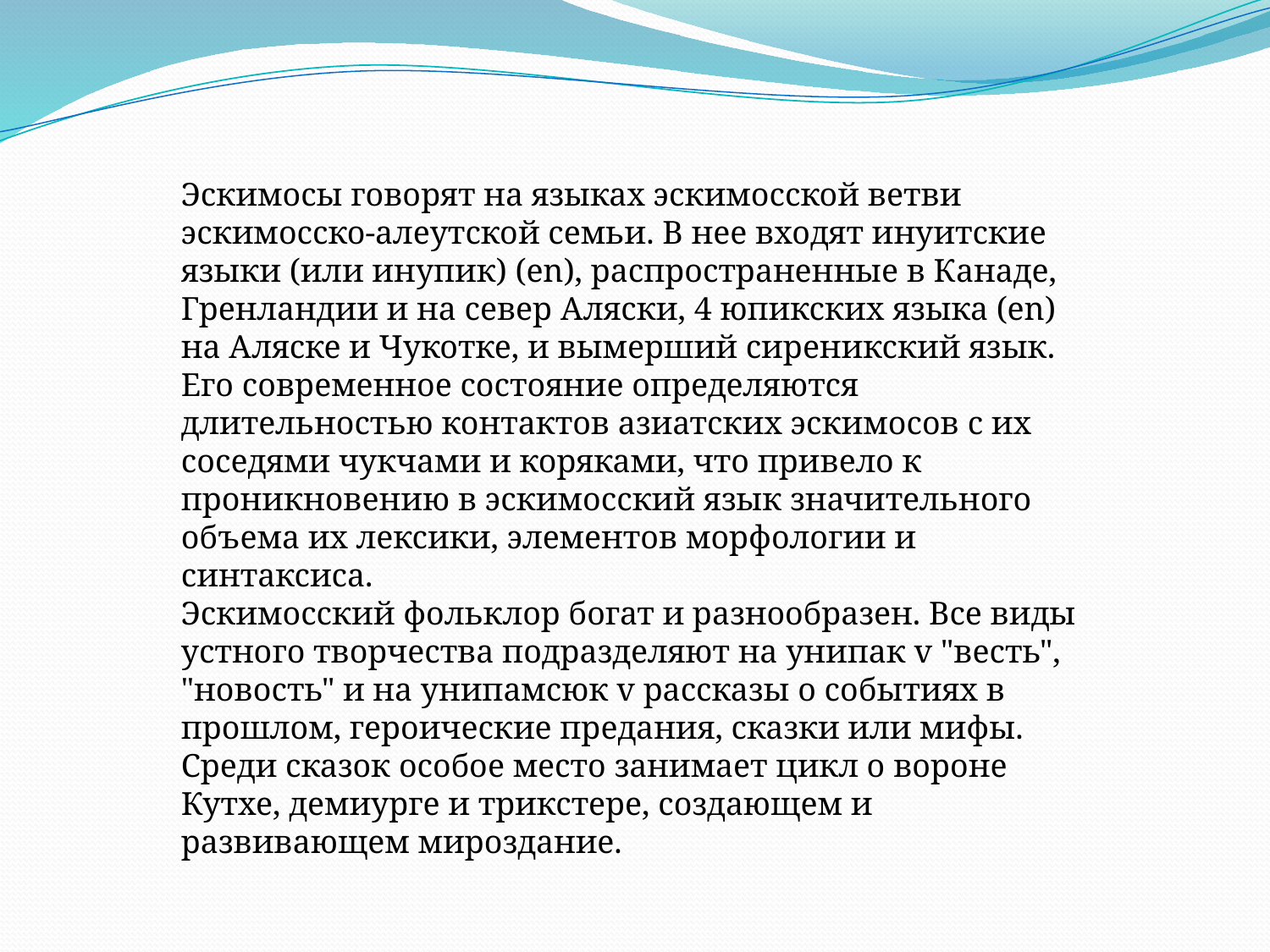

Эскимосы говорят на языках эскимосской ветви эскимосско-алеутской семьи. В нее входят инуитские языки (или инупик) (en), распространенные в Канаде, Гренландии и на север Аляски, 4 юпикских языка (en) на Аляске и Чукотке, и вымерший сиреникский язык.
Его современное состояние определяются длительностью контактов азиатских эскимосов с их соседями чукчами и коряками, что привело к проникновению в эскимосский язык значительного объема их лексики, элементов морфологии и синтаксиса.
Эскимосский фольклор богат и разнообразен. Все виды устного творчества подразделяют на унипак v "весть", "новость" и на унипамсюк v рассказы о событиях в прошлом, героические предания, сказки или мифы. Среди сказок особое место занимает цикл о вороне Кутхе, демиурге и трикстере, создающем и развивающем мироздание.